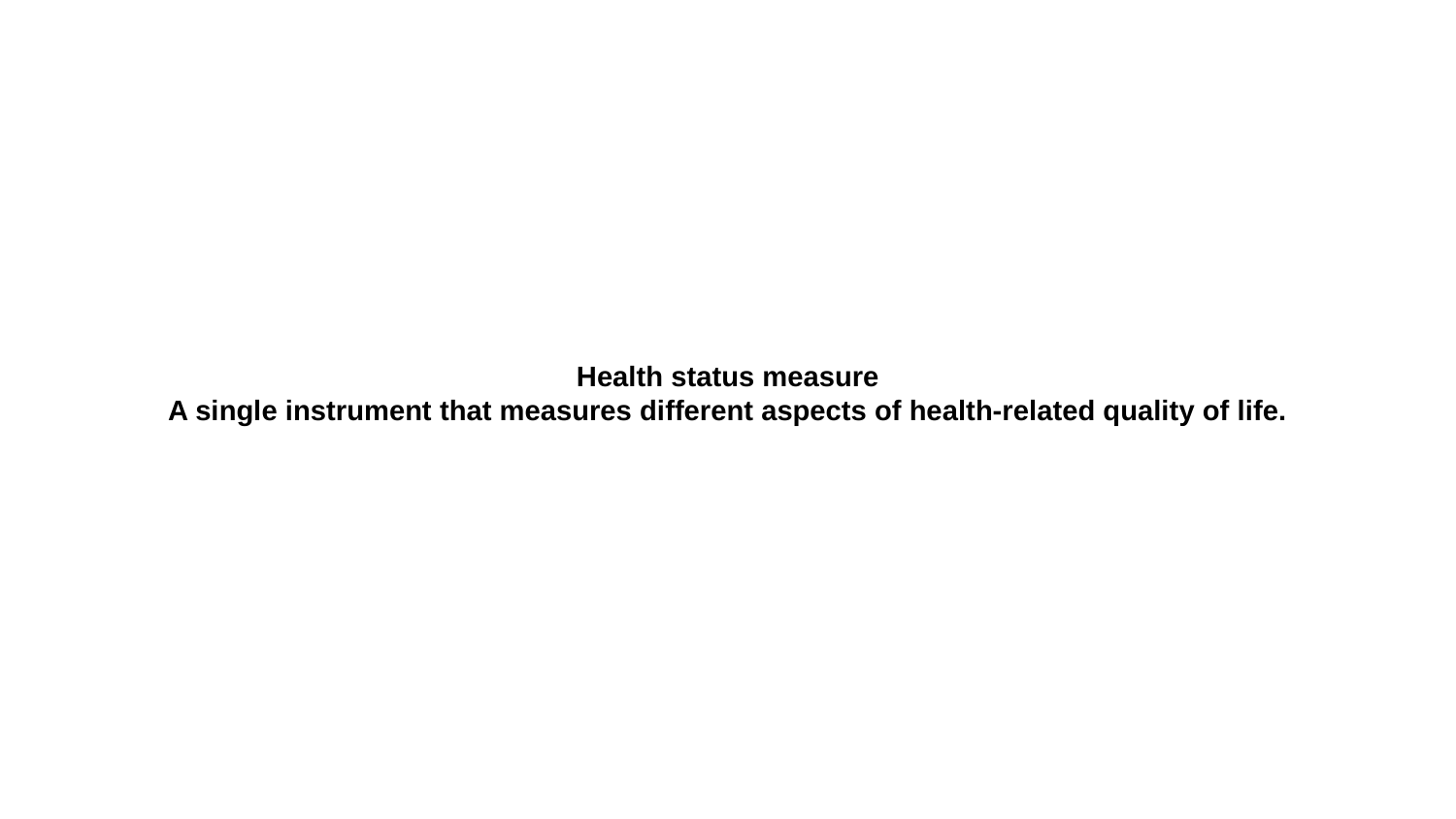

# Health status measure A single instrument that measures different aspects of health-related quality of life.